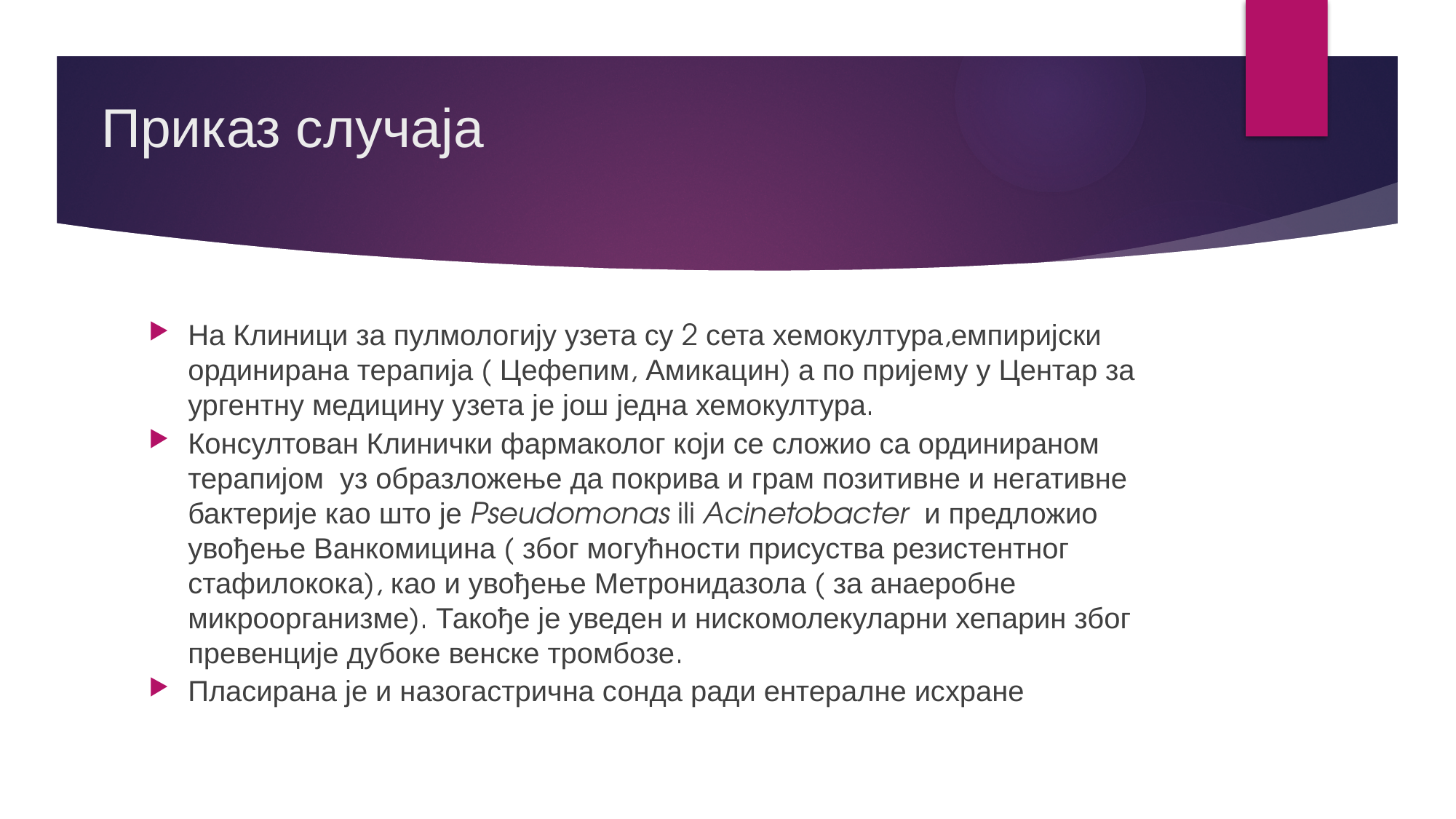

# Приказ случаја
На Клиници за пулмологију узета су 2 сета хемокултура,емпиријски ординирана терапија ( Цефепим, Амикацин) а по пријему у Центар за ургентну медицину узета је још једна хемокултура.
Консултован Клинички фармаколог који се сложио са ординираном терапијом  уз образложење да покрива и грам позитивне и негативне бактерије као што је Pseudomonas ili Acinetobacter  и предложио увођење Ванкомицина ( због могућности присуства резистентног стафилокока), као и увођење Метронидазола ( за анаеробне микроорганизме). Такође је уведен и нискомолекуларни хепарин због превенције дубоке венске тромбозе.
Пласирана је и назогастрична сонда ради ентералне исхране